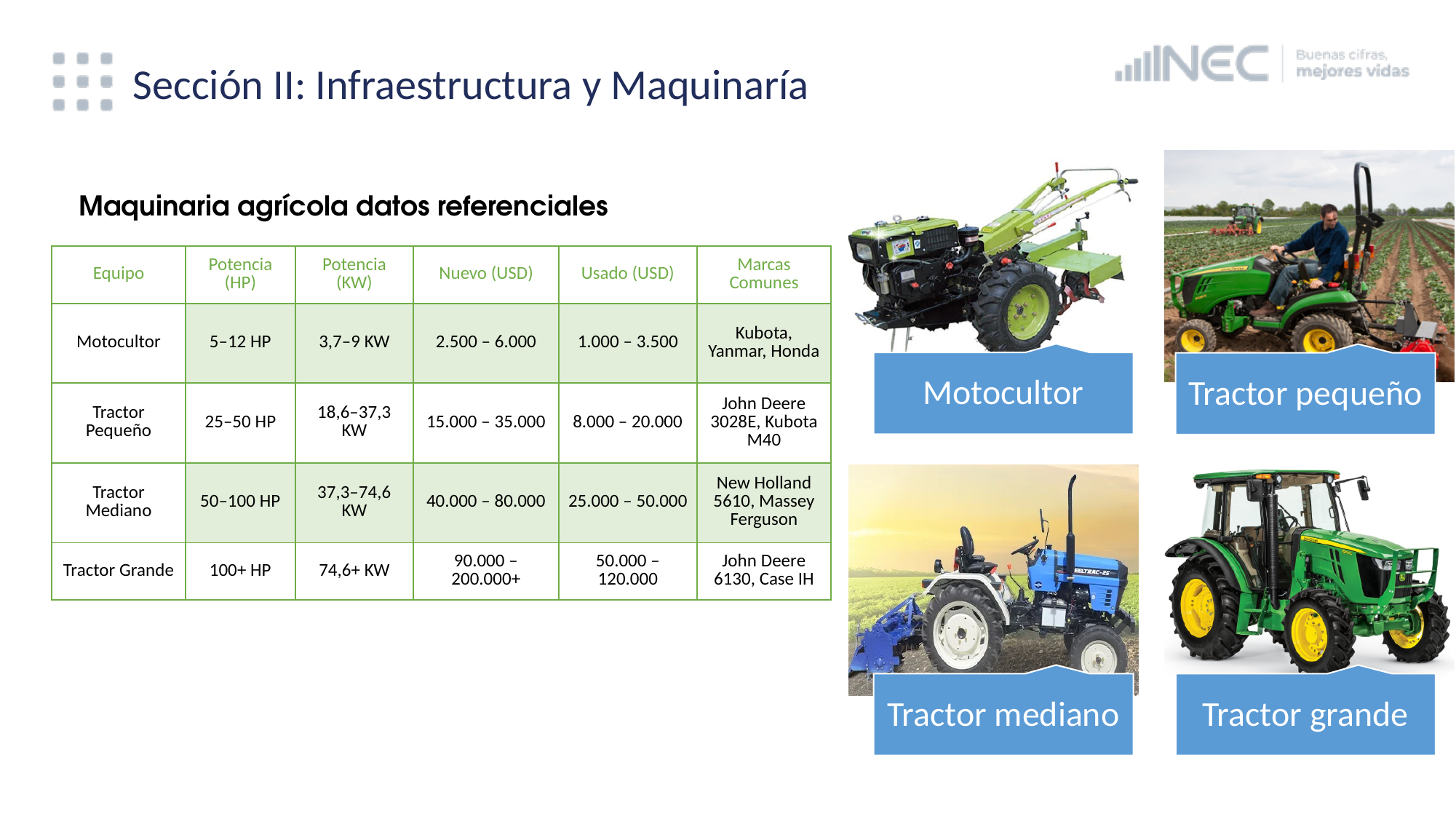

Sección II: Infraestructura y Maquinaría
Motocultor
Tractor grande
Tractor mediano
Tractor pequeño
Maquinaria agrícola datos referenciales
| Equipo | Potencia (HP) | Potencia (KW) | Nuevo (USD) | Usado (USD) | Marcas Comunes |
| --- | --- | --- | --- | --- | --- |
| Motocultor | 5–12 HP | 3,7–9 KW | 2.500 – 6.000 | 1.000 – 3.500 | Kubota, Yanmar, Honda |
| Tractor Pequeño | 25–50 HP | 18,6–37,3 KW | 15.000 – 35.000 | 8.000 – 20.000 | John Deere 3028E, Kubota M40 |
| Tractor Mediano | 50–100 HP | 37,3–74,6 KW | 40.000 – 80.000 | 25.000 – 50.000 | New Holland 5610, Massey Ferguson |
| Tractor Grande | 100+ HP | 74,6+ KW | 90.000 – 200.000+ | 50.000 – 120.000 | John Deere 6130, Case IH |